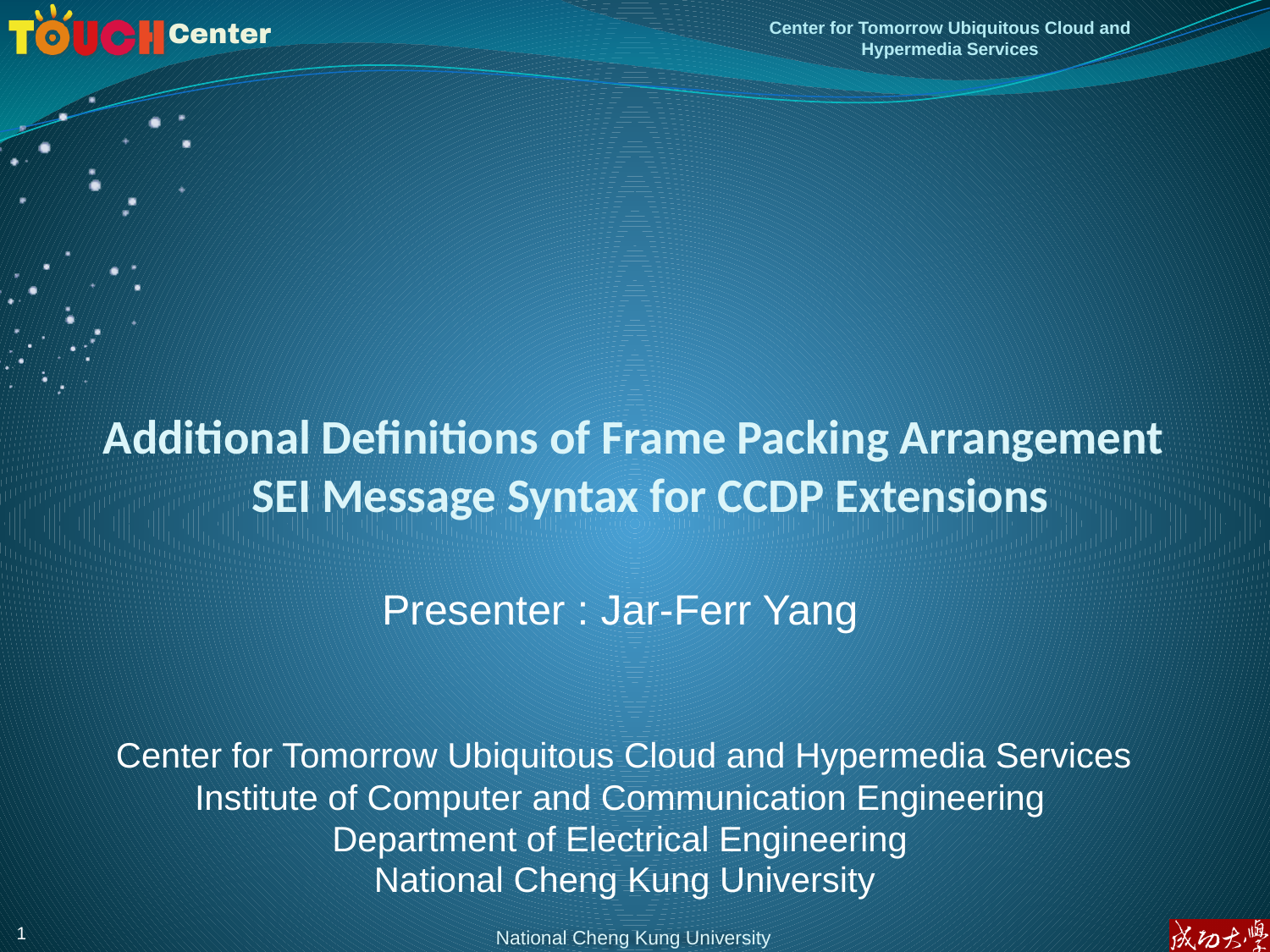

# Additional Definitions of Frame Packing Arrangement SEI Message Syntax for CCDP Extensions
Presenter : Jar-Ferr Yang

 Center for Tomorrow Ubiquitous Cloud and Hypermedia Services
Institute of Computer and Communication Engineering
Department of Electrical Engineering
 National Cheng Kung University